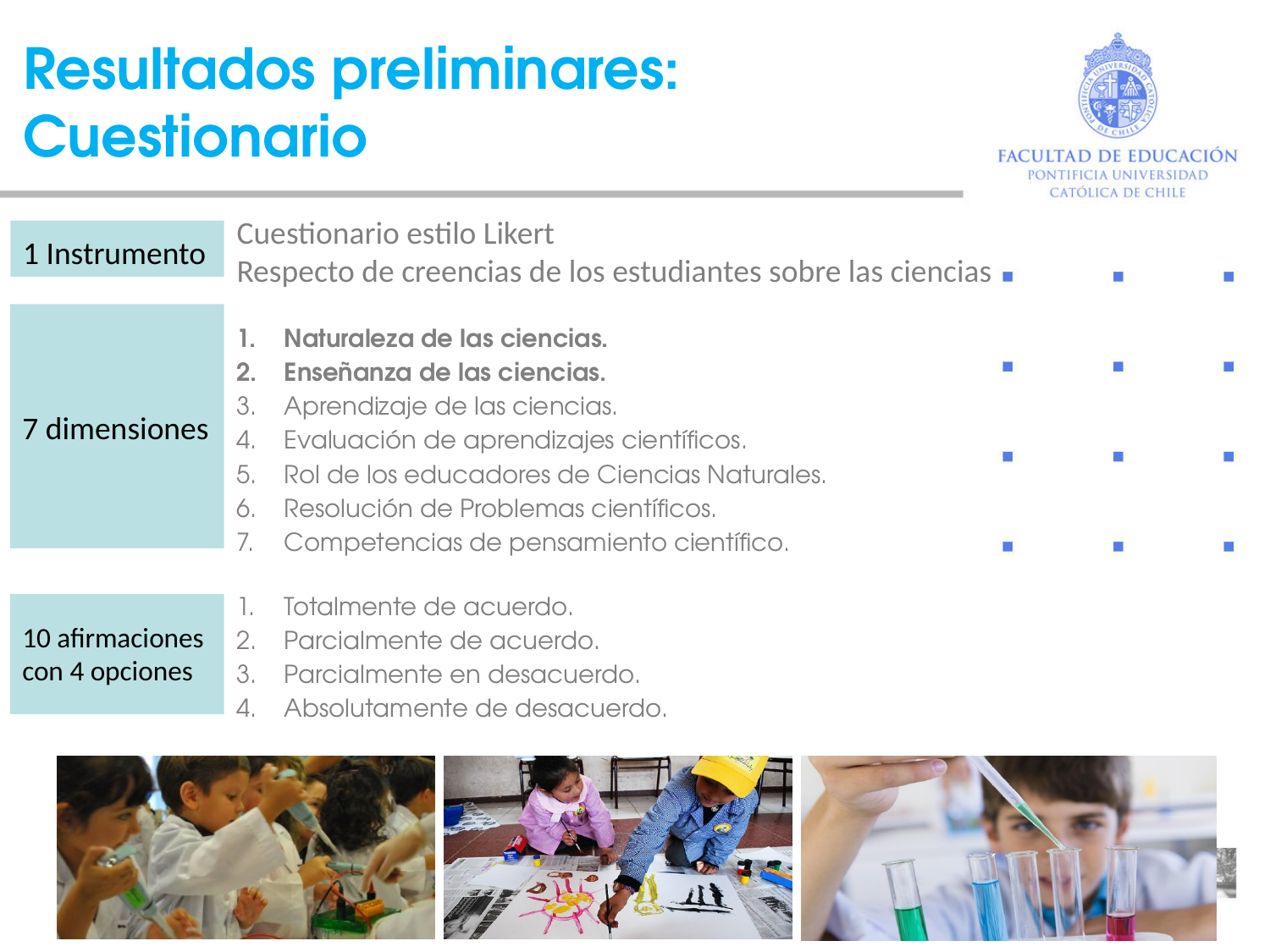

Resultados preliminares:
Cuestionario
Cuestionario estilo Likert
Respecto de creencias de los estudiantes sobre las ciencias
1 Instrumento

7 dimensiones

Naturaleza de las ciencias.
Enseñanza de las ciencias.
Aprendizaje de las ciencias.
Evaluación de aprendizajes científicos.
Rol de los educadores de Ciencias Naturales.
Resolución de Problemas científicos.
Competencias de pensamiento científico.
Totalmente de acuerdo.
Parcialmente de acuerdo.
Parcialmente en desacuerdo.
Absolutamente de desacuerdo.

10 afirmaciones
con 4 opciones